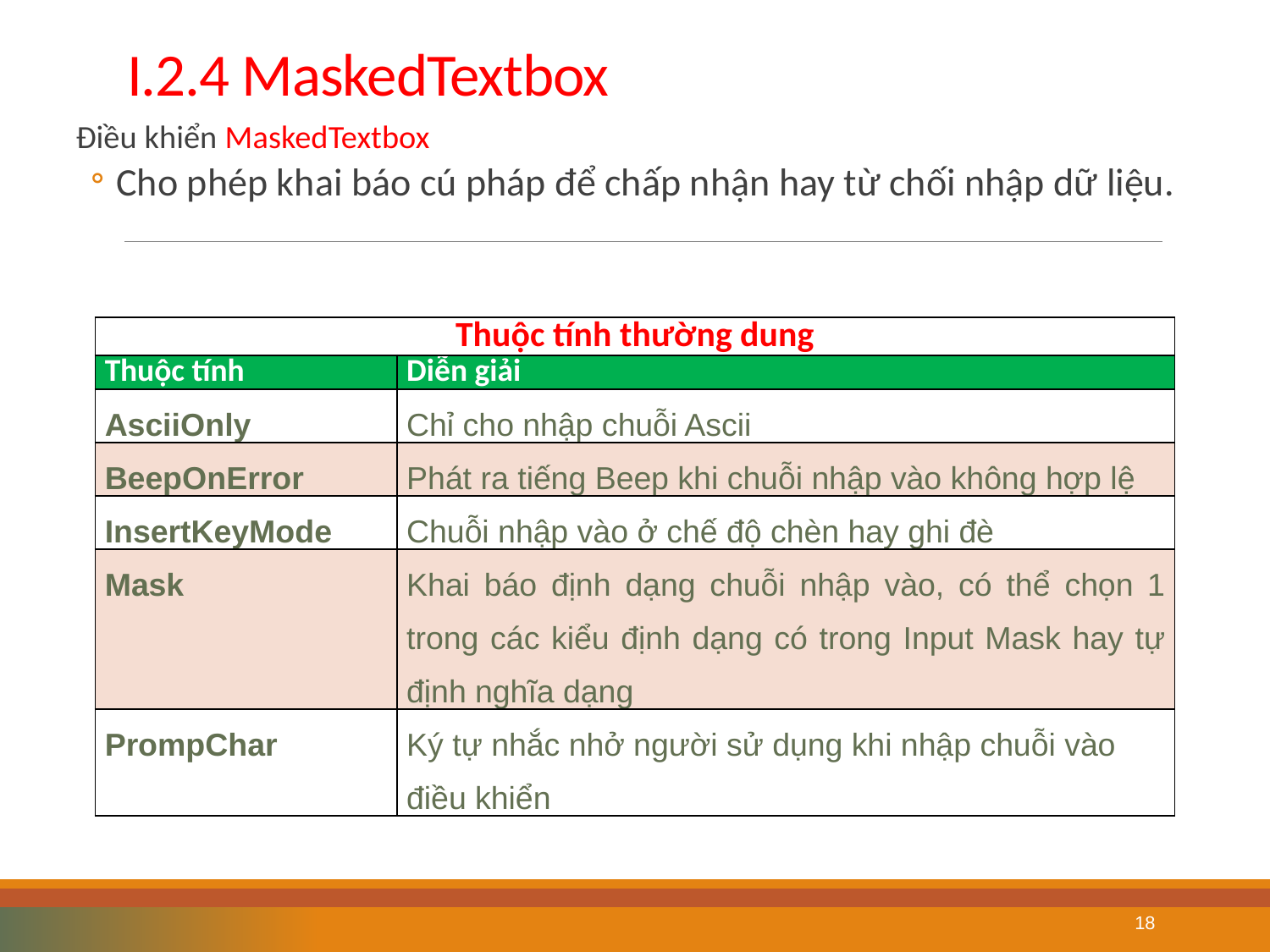

# I.2.4 MaskedTextbox
Điều khiển MaskedTextbox
Cho phép khai báo cú pháp để chấp nhận hay từ chối nhập dữ liệu.
| Thuộc tính thường dung |  |
| --- | --- |
| Thuộc tính | Diễn giải |
| AsciiOnly | Chỉ cho nhập chuỗi Ascii |
| BeepOnError | Phát ra tiếng Beep khi chuỗi nhập vào không hợp lệ |
| InsertKeyMode | Chuỗi nhập vào ở chế độ chèn hay ghi đè |
| Mask | Khai báo định dạng chuỗi nhập vào, có thể chọn 1 trong các kiểu định dạng có trong Input Mask hay tự định nghĩa dạng |
| PrompChar | Ký tự nhắc nhở người sử dụng khi nhập chuỗi vào điều khiển |
18